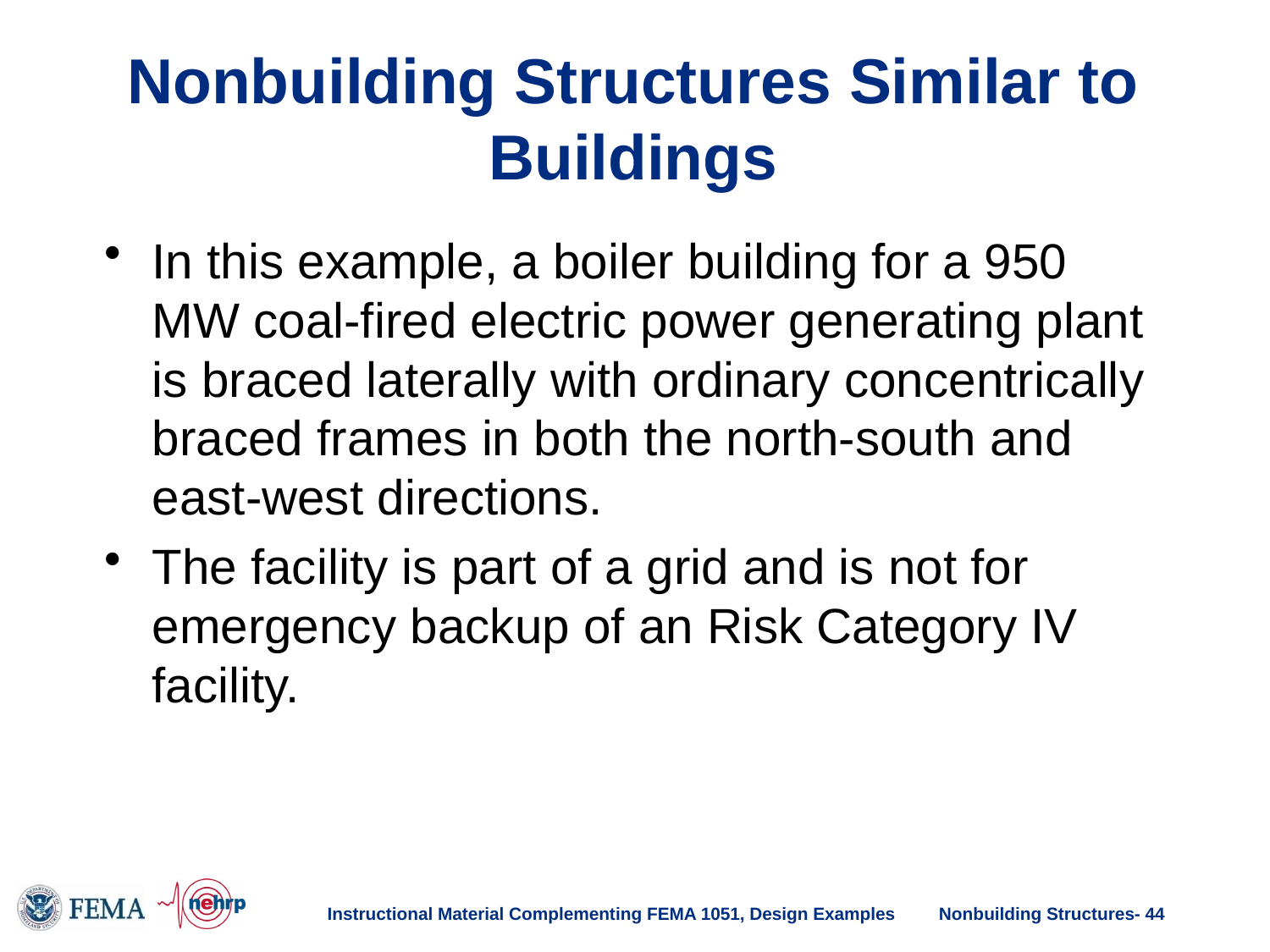

# Nonbuilding Structures Similar to Buildings
In this example, a boiler building for a 950 MW coal-fired electric power generating plant is braced laterally with ordinary concentrically braced frames in both the north-south and east-west directions.
The facility is part of a grid and is not for emergency backup of an Risk Category IV facility.
Instructional Material Complementing FEMA 1051, Design Examples
Nonbuilding Structures- 44